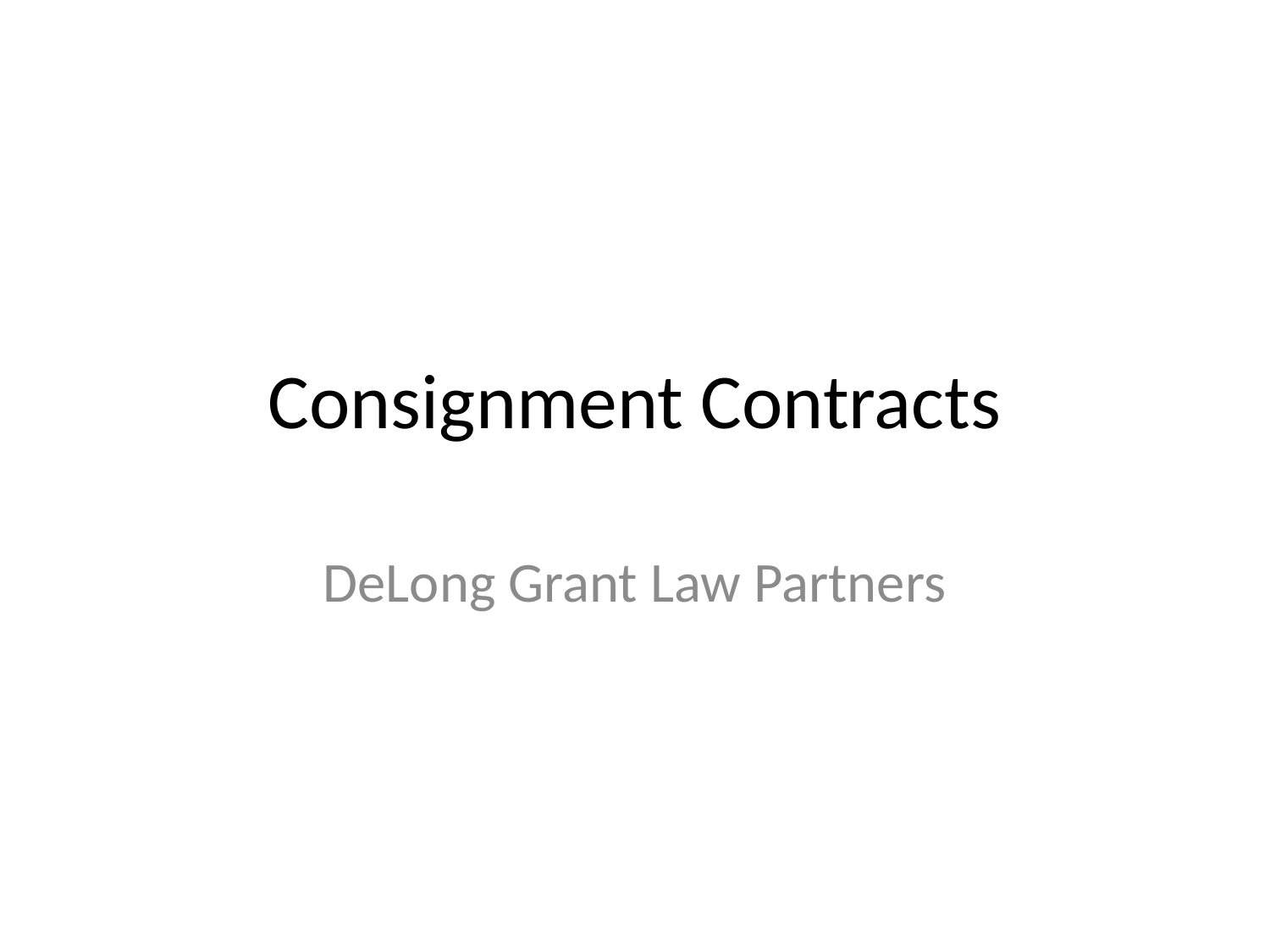

# Consignment Contracts
DeLong Grant Law Partners